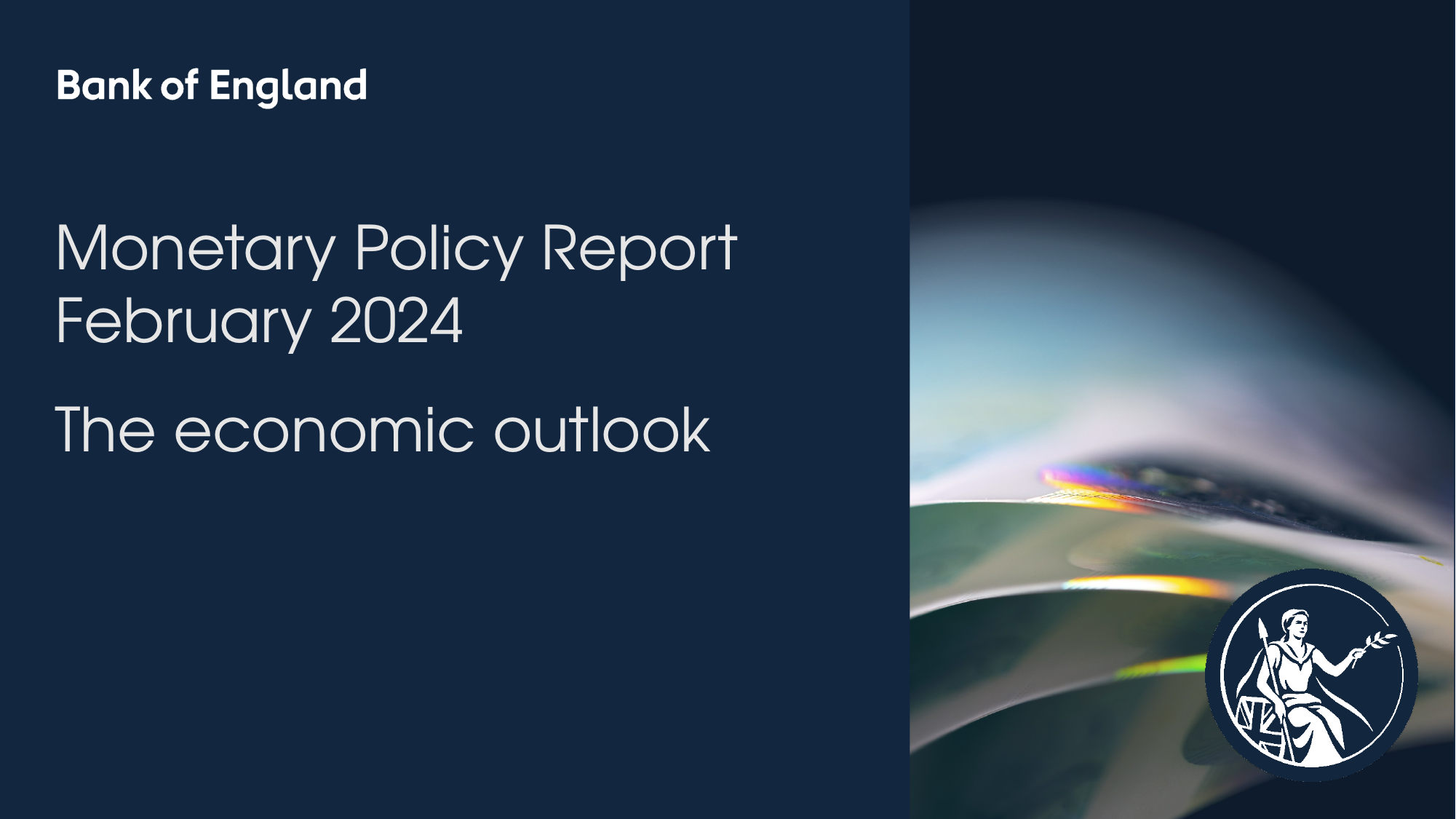

Monetary Policy Report
February 2024
The economic outlook